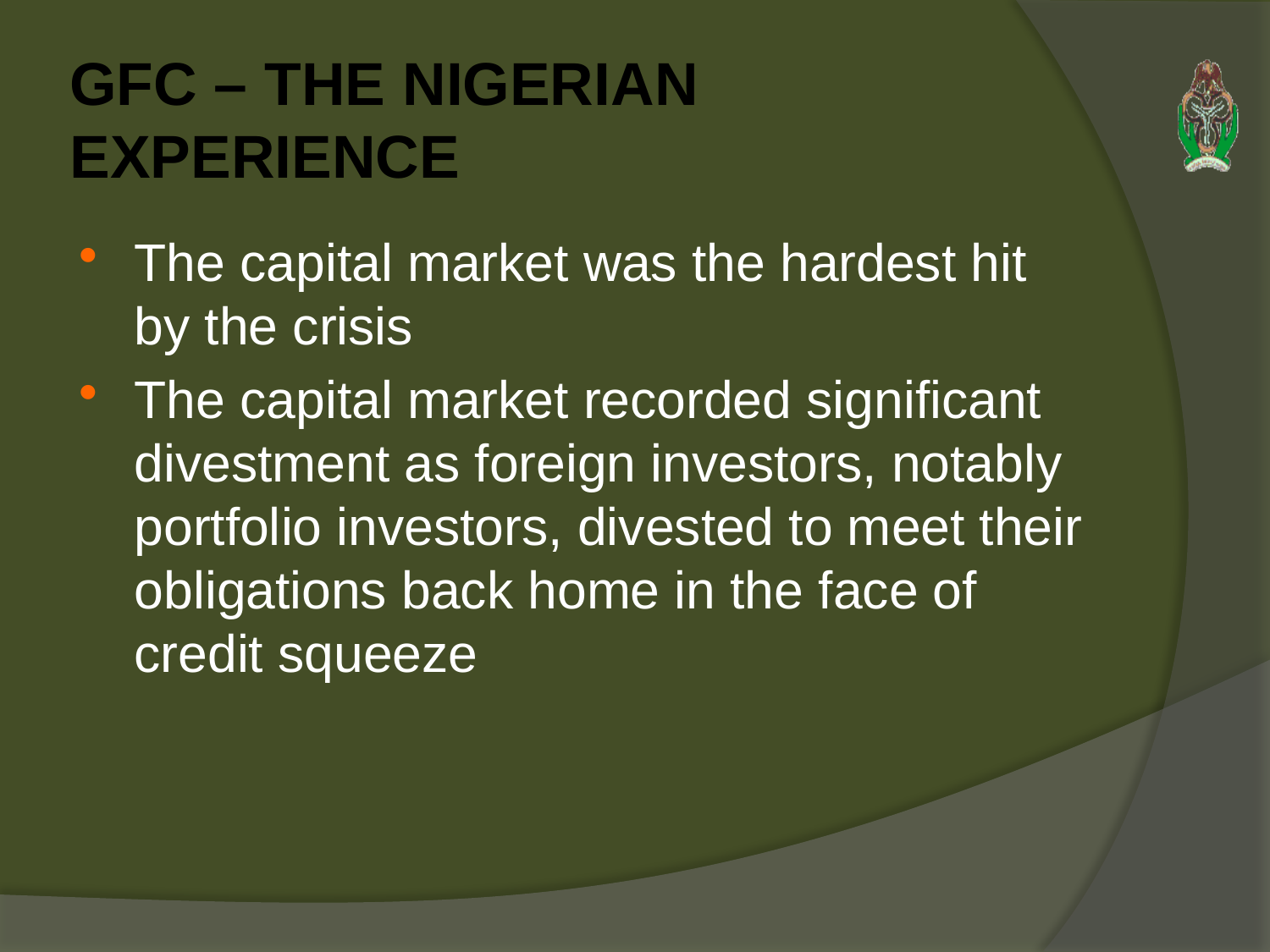

# GFC – THE NIGERIAN EXPERIENCE
The capital market was the hardest hit by the crisis
The capital market recorded significant divestment as foreign investors, notably portfolio investors, divested to meet their obligations back home in the face of credit squeeze